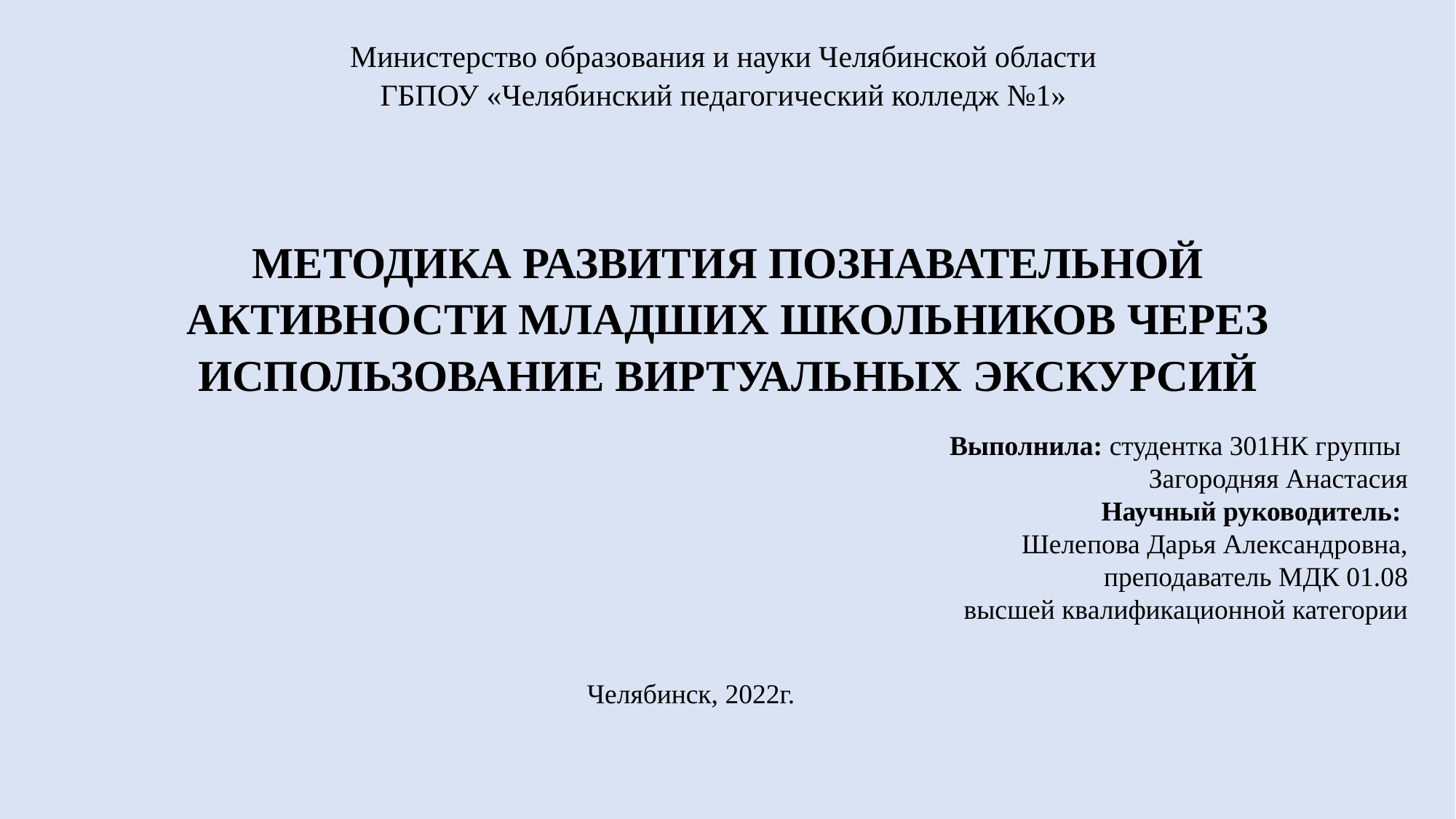

# Министерство образования и науки Челябинской области ГБПОУ «Челябинский педагогический колледж №1»
МЕТОДИКА РАЗВИТИЯ ПОЗНАВАТЕЛЬНОЙ АКТИВНОСТИ МЛАДШИХ ШКОЛЬНИКОВ ЧЕРЕЗ ИСПОЛЬЗОВАНИЕ ВИРТУАЛЬНЫХ ЭКСКУРСИЙ

Выполнила: студентка 301НК группы
Загородняя Анастасия
Научный руководитель:
Шелепова Дарья Александровна, преподаватель МДК 01.08
высшей квалификационной категории
Челябинск, 2022г.